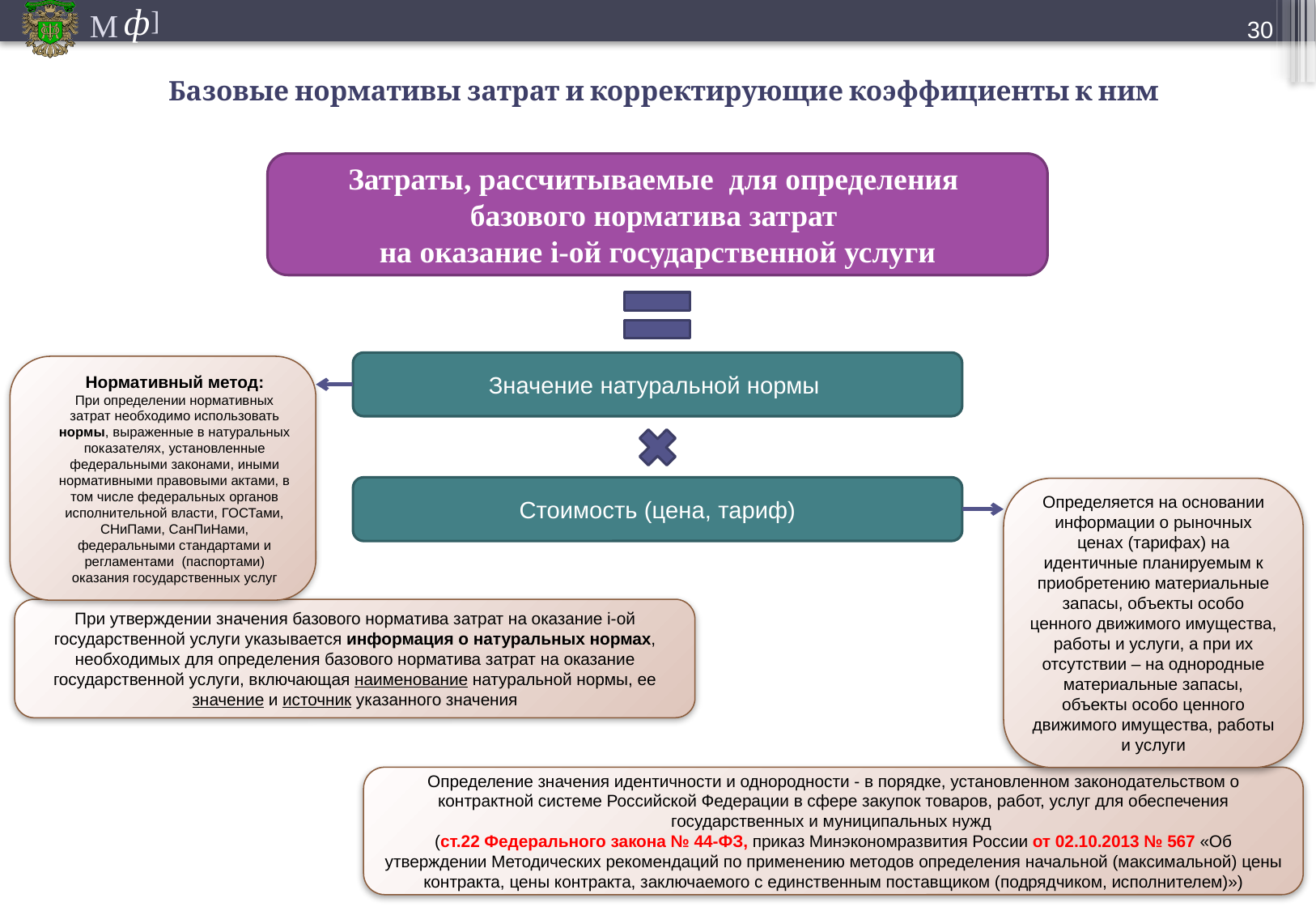

30
# Базовые нормативы затрат и корректирующие коэффициенты к ним
Затраты, рассчитываемые  для определения
базового норматива затрат
на оказание i-ой государственной услуги

Значение натуральной нормы
Нормативный метод:
При определении нормативных затрат необходимо использовать нормы, выраженные в натуральных показателях, установленные федеральными законами, иными нормативными правовыми актами, в том числе федеральных органов исполнительной власти, ГОСТами, СНиПами, СанПиНами, федеральными стандартами и регламентами  (паспортами) оказания государственных услуг

Стоимость (цена, тариф)
Определяется на основании информации о рыночных ценах (тарифах) на идентичные планируемым к приобретению материальные запасы, объекты особо ценного движимого имущества, работы и услуги, а при их отсутствии – на однородные материальные запасы, объекты особо ценного движимого имущества, работы и услуги
При утверждении значения базового норматива затрат на оказание i-ой государственной услуги указывается информация о натуральных нормах, необходимых для определения базового норматива затрат на оказание государственной услуги, включающая наименование натуральной нормы, ее значение и источник указанного значения
Определение значения идентичности и однородности - в порядке, установленном законодательством о контрактной системе Российской Федерации в сфере закупок товаров, работ, услуг для обеспечения государственных и муниципальных нужд
(ст.22 Федерального закона № 44-ФЗ, приказ Минэкономразвития России от 02.10.2013 № 567 «Об утверждении Методических рекомендаций по применению методов определения начальной (максимальной) цены контракта, цены контракта, заключаемого с единственным поставщиком (подрядчиком, исполнителем)»)